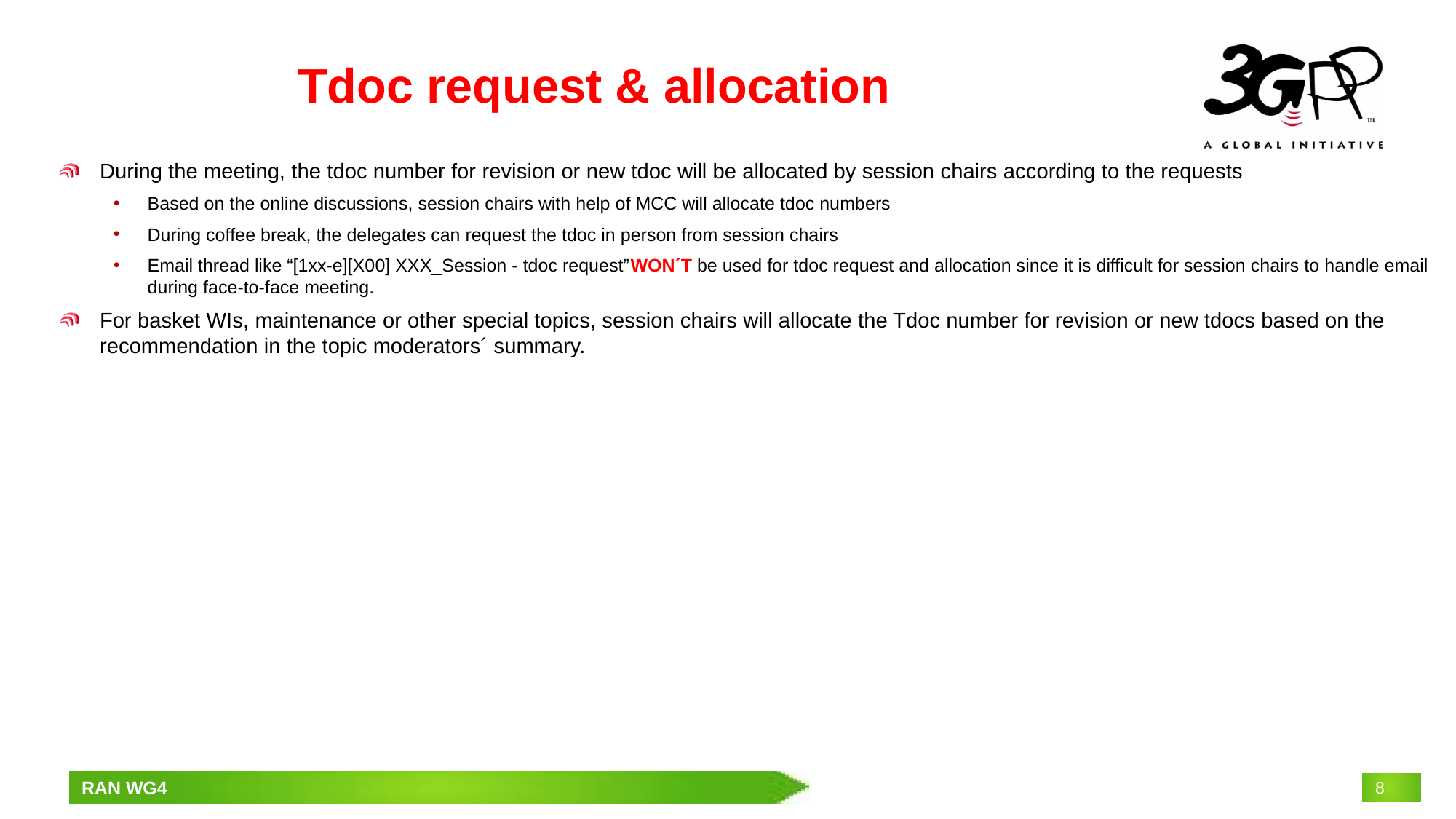

# Tdoc request & allocation
During the meeting, the tdoc number for revision or new tdoc will be allocated by session chairs according to the requests
Based on the online discussions, session chairs with help of MCC will allocate tdoc numbers
During coffee break, the delegates can request the tdoc in person from session chairs
Email thread like “[1xx-e][X00] XXX_Session - tdoc request”WON´T be used for tdoc request and allocation since it is difficult for session chairs to handle email during face-to-face meeting.
For basket WIs, maintenance or other special topics, session chairs will allocate the Tdoc number for revision or new tdocs based on the recommendation in the topic moderators´ summary.